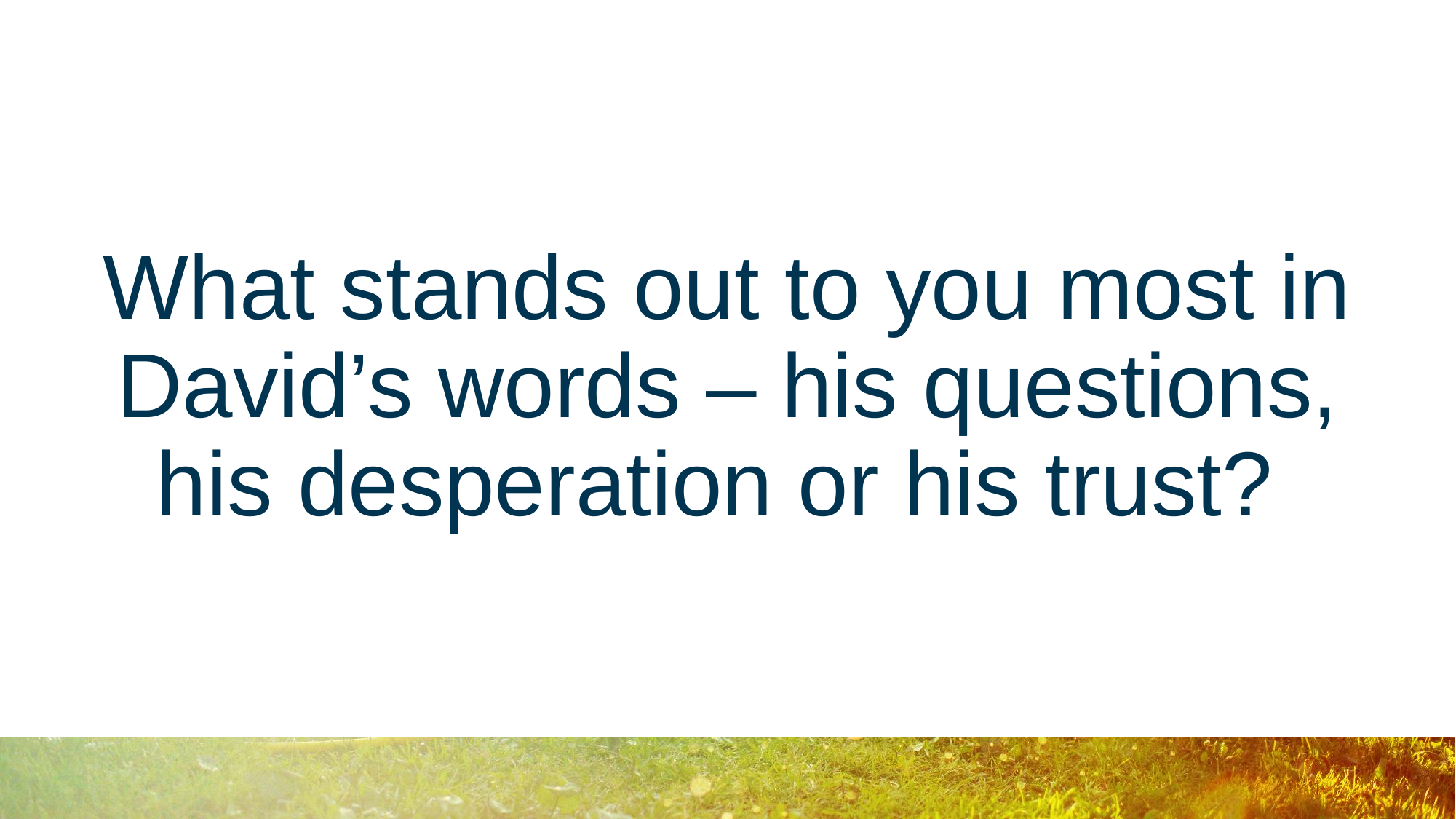

# What stands out to you most in David’s words – his questions, his desperation or his trust?